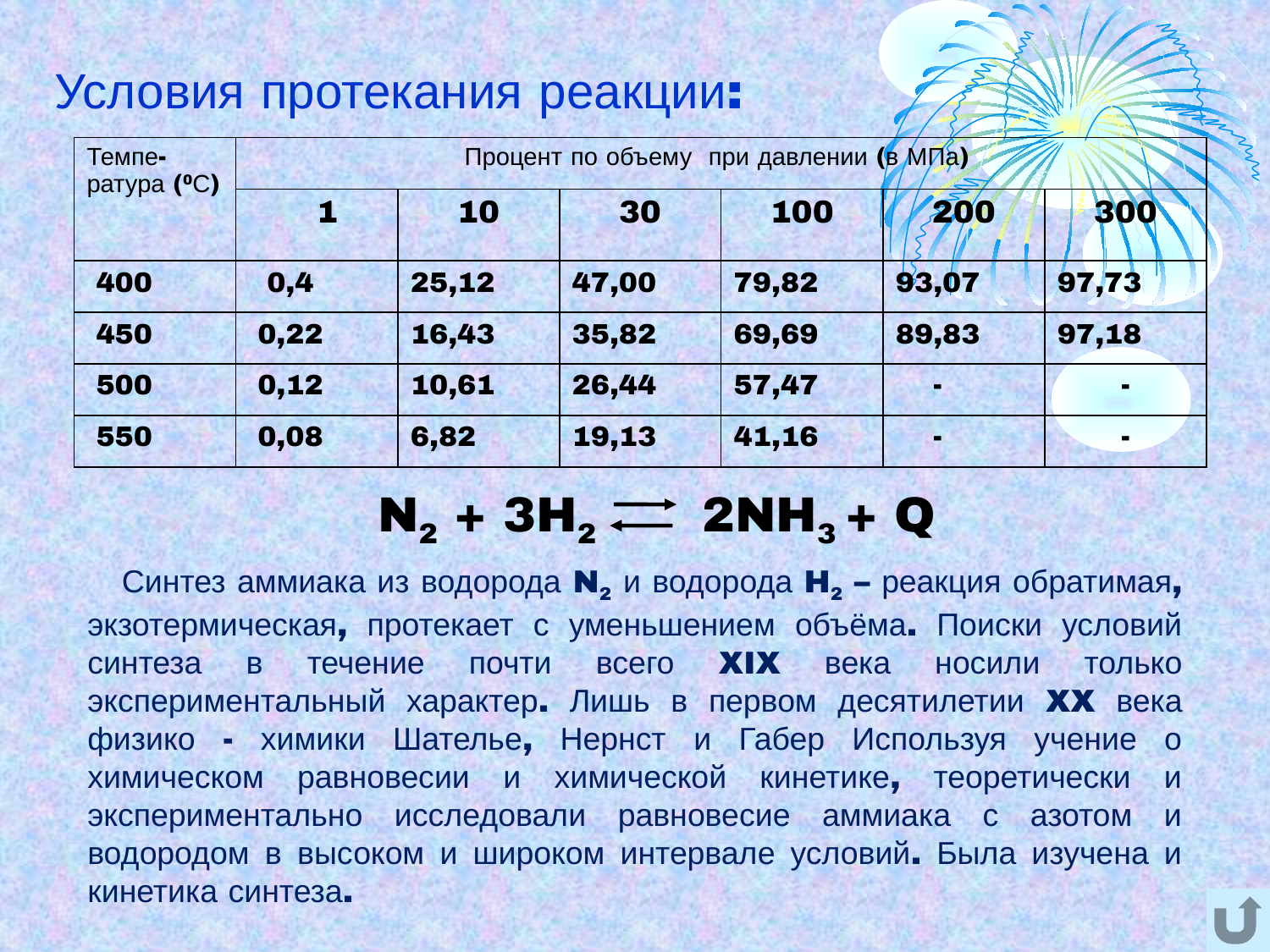

Условия протекания реакции:
| Темпе-ратура (0С) | Процент по объему при давлении (в МПа) |  |  |  |  |  |
| --- | --- | --- | --- | --- | --- | --- |
|  | 1 | 10 | 30 | 100 | 200 | 300 |
| 400 | 0,4 | 25,12 | 47,00 | 79,82 | 93,07 | 97,73 |
| 450 | 0,22 | 16,43 | 35,82 | 69,69 | 89,83 | 97,18 |
| 500 | 0,12 | 10,61 | 26,44 | 57,47 | - | - |
| 550 | 0,08 | 6,82 | 19,13 | 41,16 | - | - |
N2 + 3H2
2NH3 + Q

   Синтез аммиака из водорода N2 и водорода H2 – реакция обратимая, экзотермическая, протекает с уменьшением объёма. Поиски условий синтеза в течение почти всего XIX века носили только экспериментальный характер. Лишь в первом десятилетии XX века физико - химики Шателье, Нернст и Габер Используя учение о химическом равновесии и химической кинетике, теоретически и экспериментально исследовали равновесие аммиака с азотом и водородом в высоком и широком интервале условий. Была изучена и кинетика синтеза.